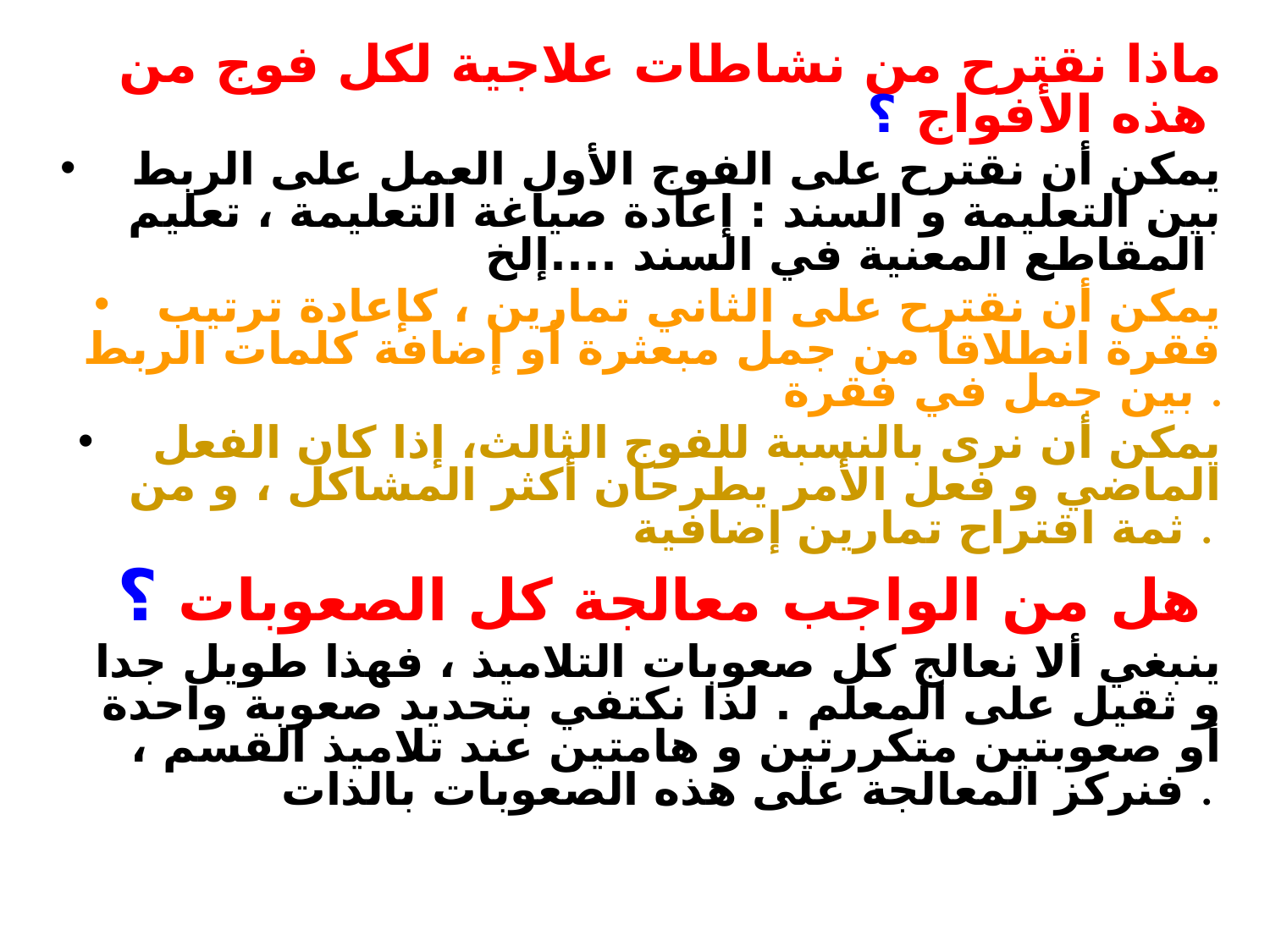

ماذا نقترح من نشاطات علاجية لكل فوج من هذه الأفواج ؟
 يمكن أن نقترح على الفوج الأول العمل على الربط بين التعليمة و السند : إعادة صياغة التعليمة ، تعليم المقاطع المعنية في السند ....إلخ
يمكن أن نقترح على الثاني تمارين ، كإعادة ترتيب فقرة انطلاقا من جمل مبعثرة أو إضافة كلمات الربط بين جمل في فقرة .
 يمكن أن نرى بالنسبة للفوج الثالث، إذا كان الفعل الماضي و فعل الأمر يطرحان أكثر المشاكل ، و من ثمة اقتراح تمارين إضافية .
هل من الواجب معالجة كل الصعوبات ؟
   ينبغي ألا نعالج كل صعوبات التلاميذ ، فهذا طويل جدا و ثقيل على المعلم . لذا نكتفي بتحديد صعوبة واحدة أو صعوبتين متكررتين و هامتين عند تلاميذ القسم ، فنركز المعالجة على هذه الصعوبات بالذات .